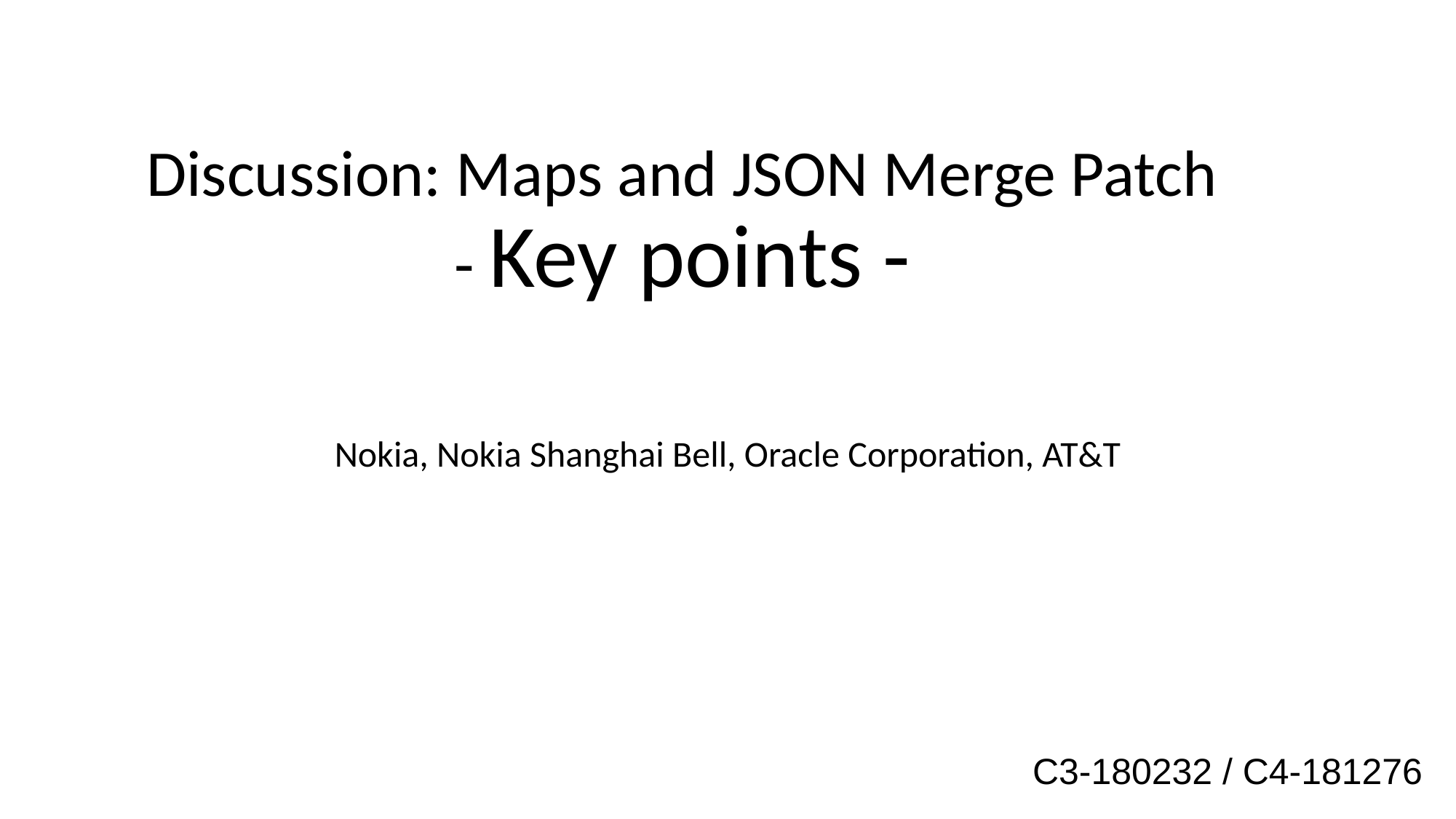

# Discussion: Maps and JSON Merge Patch - Key points -
Nokia, Nokia Shanghai Bell, Oracle Corporation, AT&T
C3-180232 / C4-181276